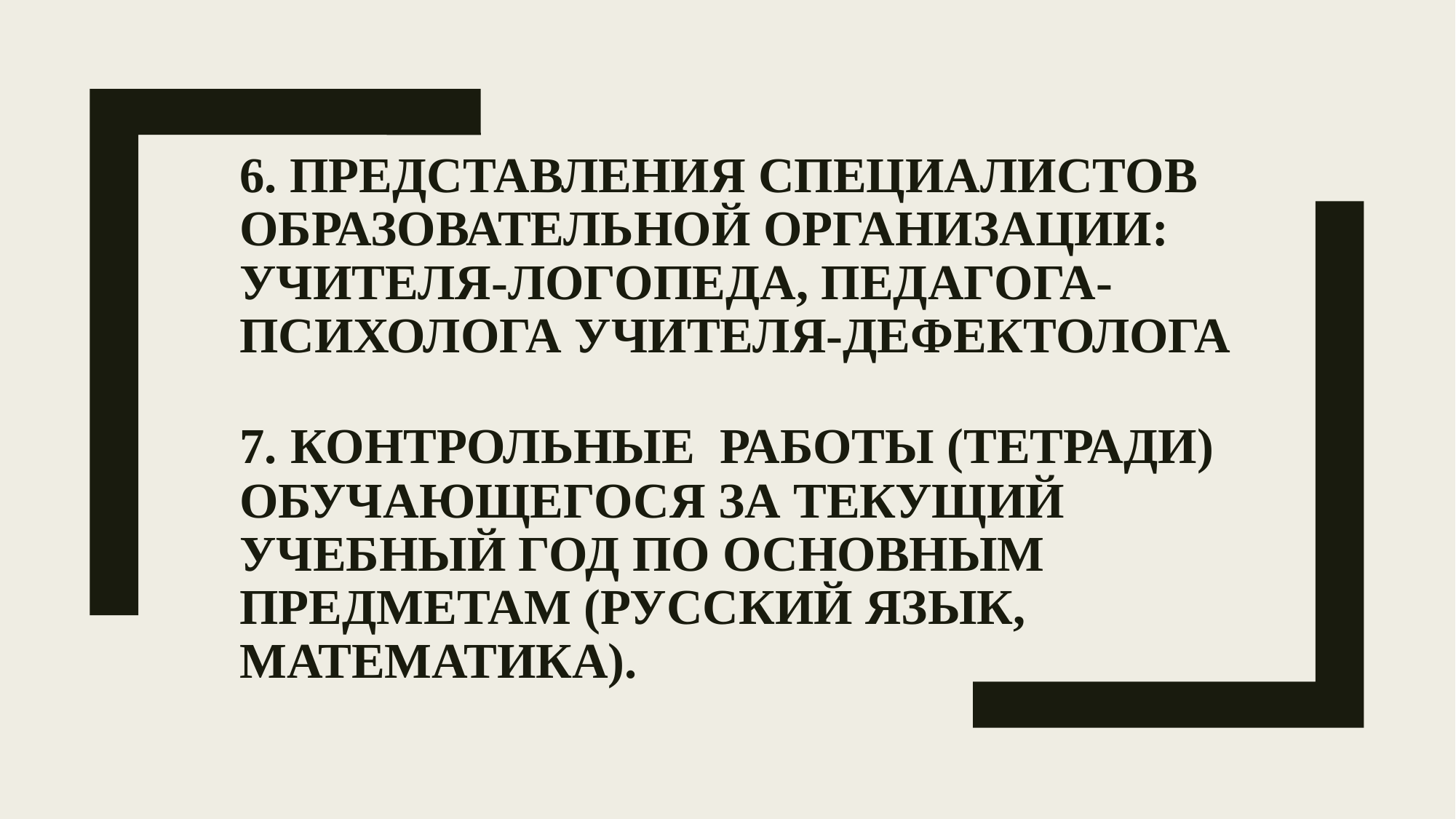

# 6. Представления специалистов образовательной организации: учителя-логопеда, педагога-психолога учителя-дефектолога 7. Контрольные  работы (тетради) обучающегося за текущий учебный год по основным предметам (русский язык, математика).